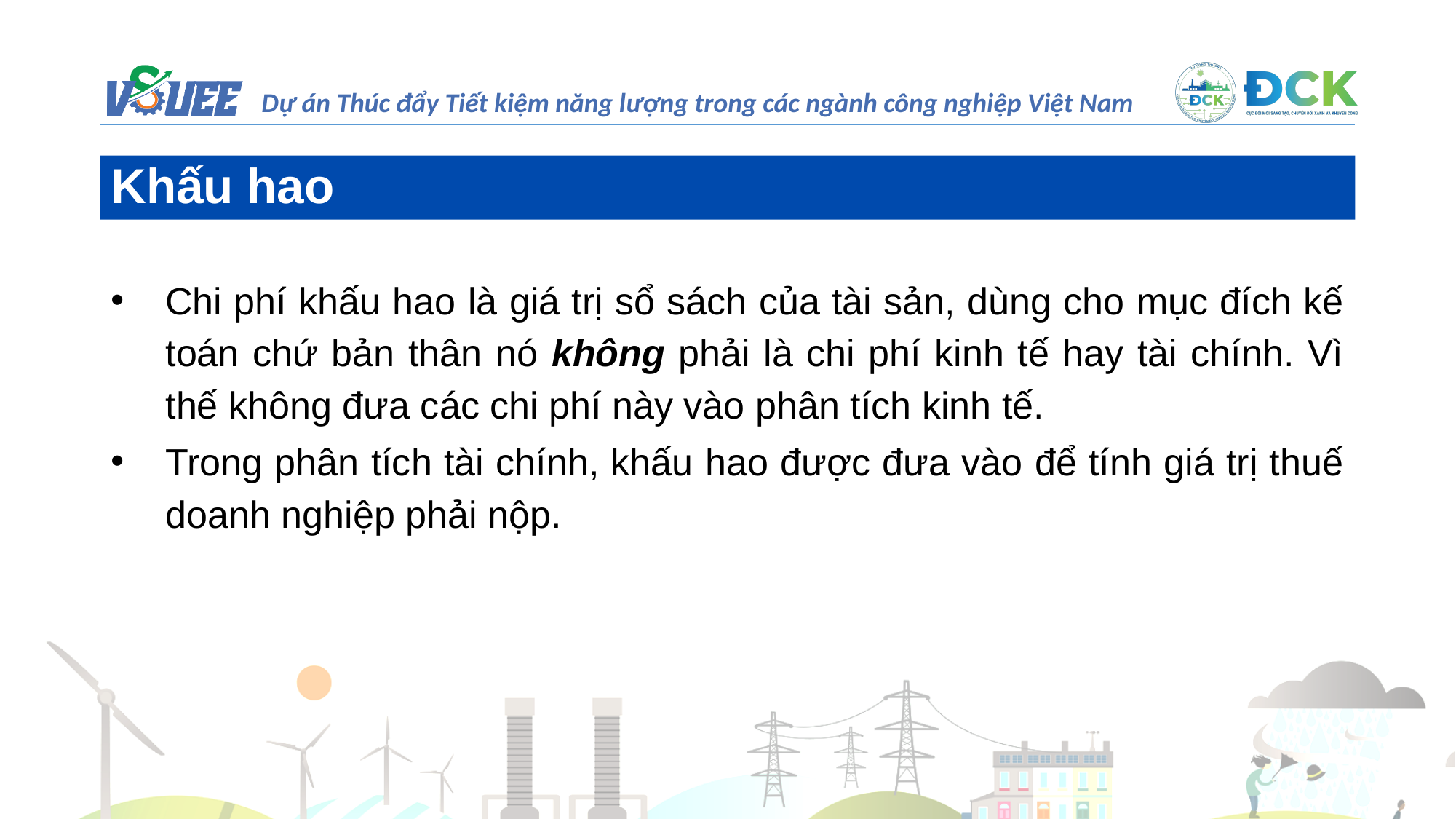

Khấu hao
Chi phí khấu hao là giá trị sổ sách của tài sản, dùng cho mục đích kế toán chứ bản thân nó không phải là chi phí kinh tế hay tài chính. Vì thế không đưa các chi phí này vào phân tích kinh tế.
Trong phân tích tài chính, khấu hao được đưa vào để tính giá trị thuế doanh nghiệp phải nộp.